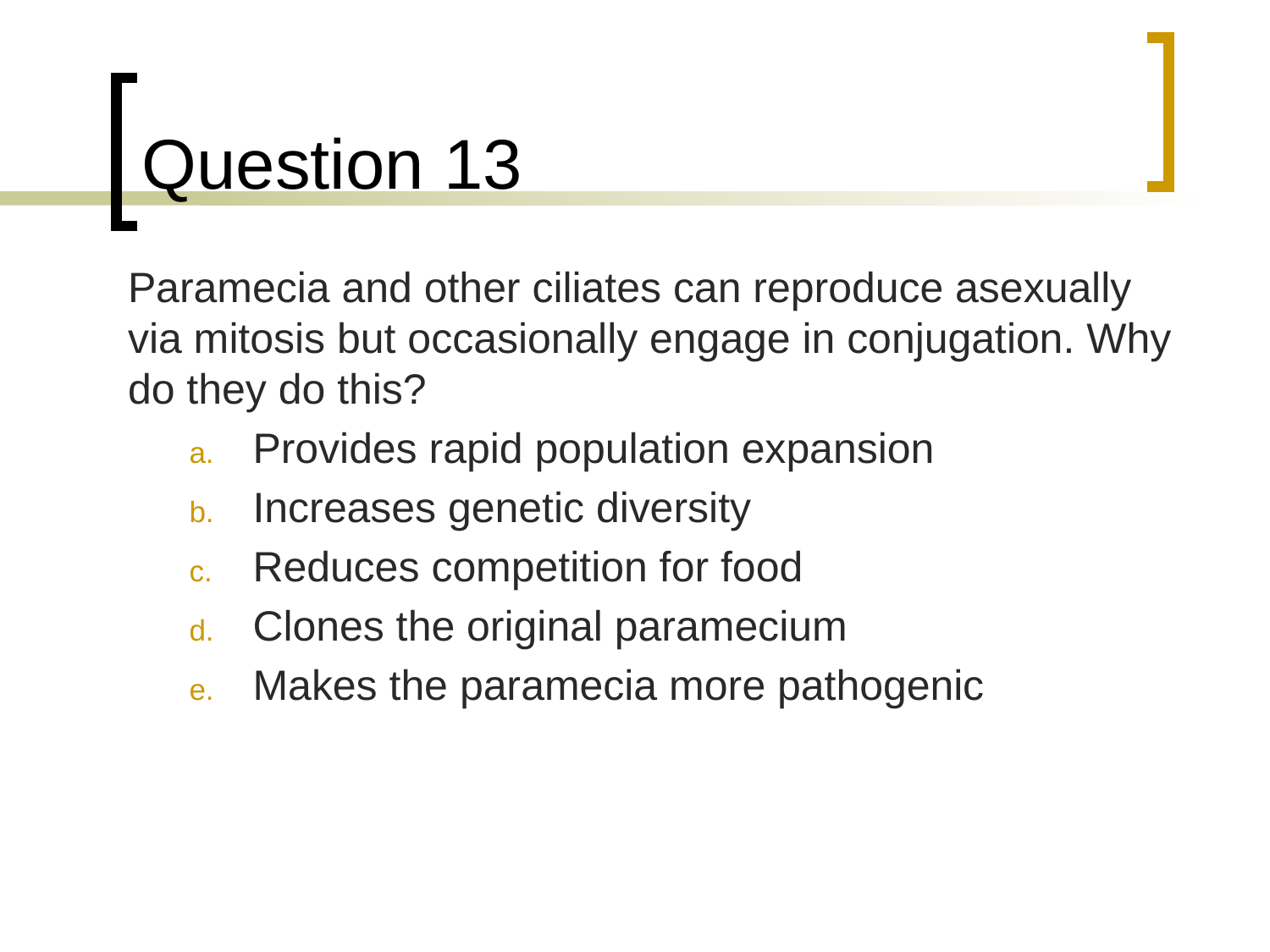

# Question 13
	Paramecia and other ciliates can reproduce asexually via mitosis but occasionally engage in conjugation. Why do they do this?
Provides rapid population expansion
Increases genetic diversity
Reduces competition for food
Clones the original paramecium
Makes the paramecia more pathogenic